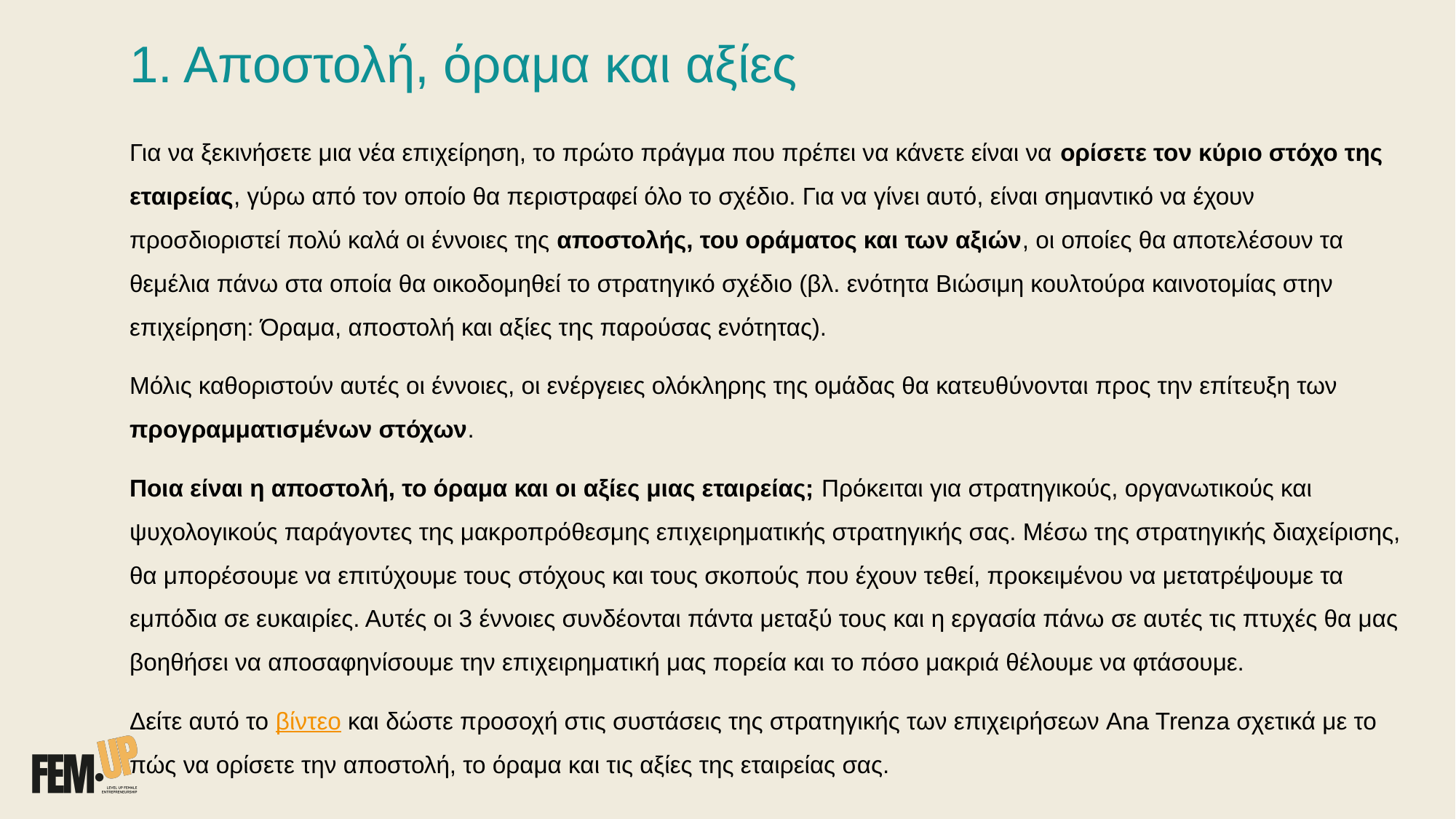

# 1. Αποστολή, όραμα και αξίες
Για να ξεκινήσετε μια νέα επιχείρηση, το πρώτο πράγμα που πρέπει να κάνετε είναι να ορίσετε τον κύριο στόχο της εταιρείας, γύρω από τον οποίο θα περιστραφεί όλο το σχέδιο. Για να γίνει αυτό, είναι σημαντικό να έχουν προσδιοριστεί πολύ καλά οι έννοιες της αποστολής, του οράματος και των αξιών, οι οποίες θα αποτελέσουν τα θεμέλια πάνω στα οποία θα οικοδομηθεί το στρατηγικό σχέδιο (βλ. ενότητα Βιώσιμη κουλτούρα καινοτομίας στην επιχείρηση: Όραμα, αποστολή και αξίες της παρούσας ενότητας).
Μόλις καθοριστούν αυτές οι έννοιες, οι ενέργειες ολόκληρης της ομάδας θα κατευθύνονται προς την επίτευξη των προγραμματισμένων στόχων.
Ποια είναι η αποστολή, το όραμα και οι αξίες μιας εταιρείας; Πρόκειται για στρατηγικούς, οργανωτικούς και ψυχολογικούς παράγοντες της μακροπρόθεσμης επιχειρηματικής στρατηγικής σας. Μέσω της στρατηγικής διαχείρισης, θα μπορέσουμε να επιτύχουμε τους στόχους και τους σκοπούς που έχουν τεθεί, προκειμένου να μετατρέψουμε τα εμπόδια σε ευκαιρίες. Αυτές οι 3 έννοιες συνδέονται πάντα μεταξύ τους και η εργασία πάνω σε αυτές τις πτυχές θα μας βοηθήσει να αποσαφηνίσουμε την επιχειρηματική μας πορεία και το πόσο μακριά θέλουμε να φτάσουμε.
Δείτε αυτό το βίντεο και δώστε προσοχή στις συστάσεις της στρατηγικής των επιχειρήσεων Ana Trenza σχετικά με το πώς να ορίσετε την αποστολή, το όραμα και τις αξίες της εταιρείας σας.